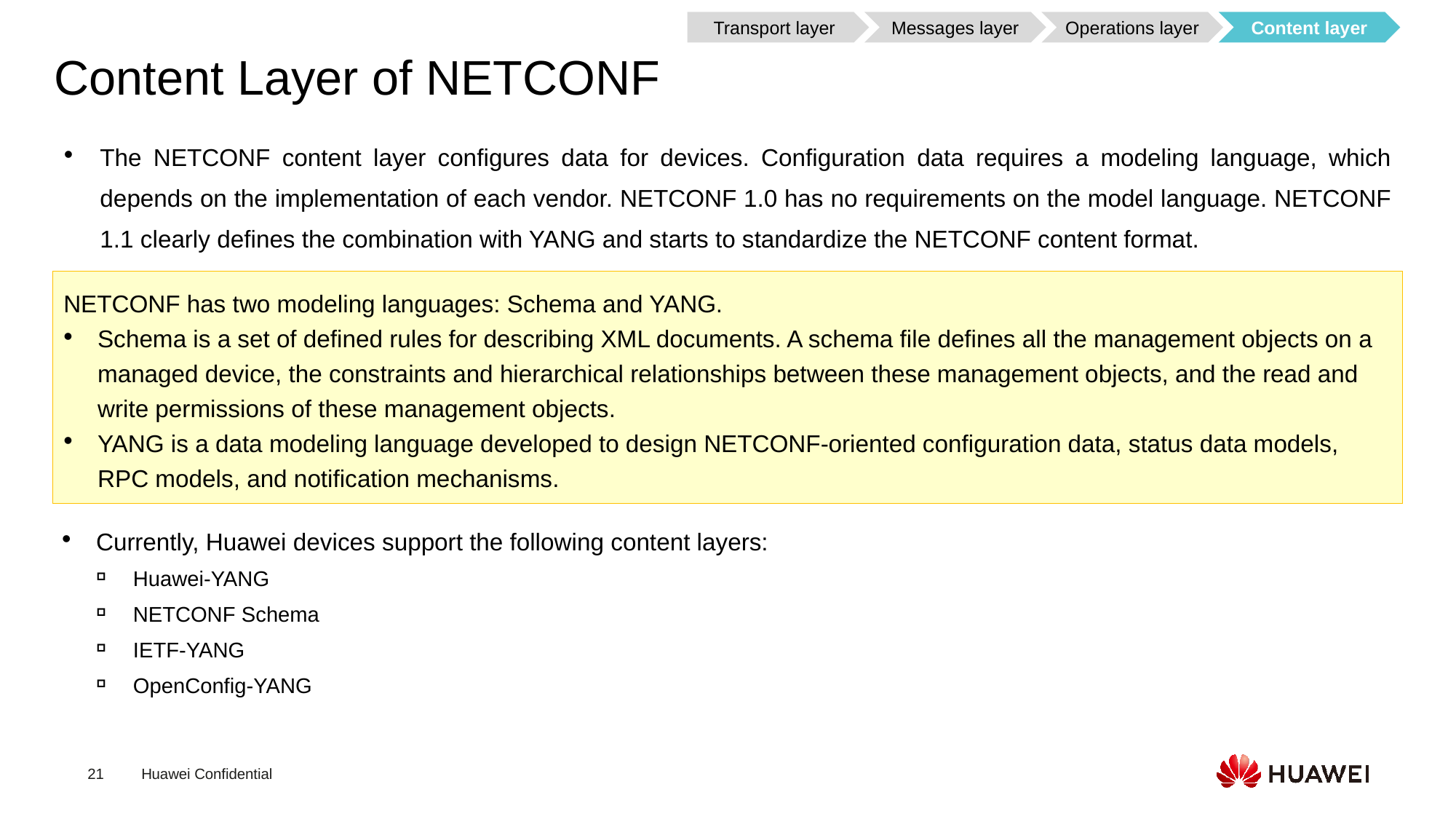

Transport layer
Messages layer
Operations layer
Content layer
# Content Layer of NETCONF
The NETCONF content layer configures data for devices. Configuration data requires a modeling language, which depends on the implementation of each vendor. NETCONF 1.0 has no requirements on the model language. NETCONF 1.1 clearly defines the combination with YANG and starts to standardize the NETCONF content format.

NETCONF has two modeling languages: Schema and YANG.
Schema is a set of defined rules for describing XML documents. A schema file defines all the management objects on a managed device, the constraints and hierarchical relationships between these management objects, and the read and write permissions of these management objects.
YANG is a data modeling language developed to design NETCONF-oriented configuration data, status data models, RPC models, and notification mechanisms.
Currently, Huawei devices support the following content layers:
Huawei-YANG
NETCONF Schema
IETF-YANG
OpenConfig-YANG